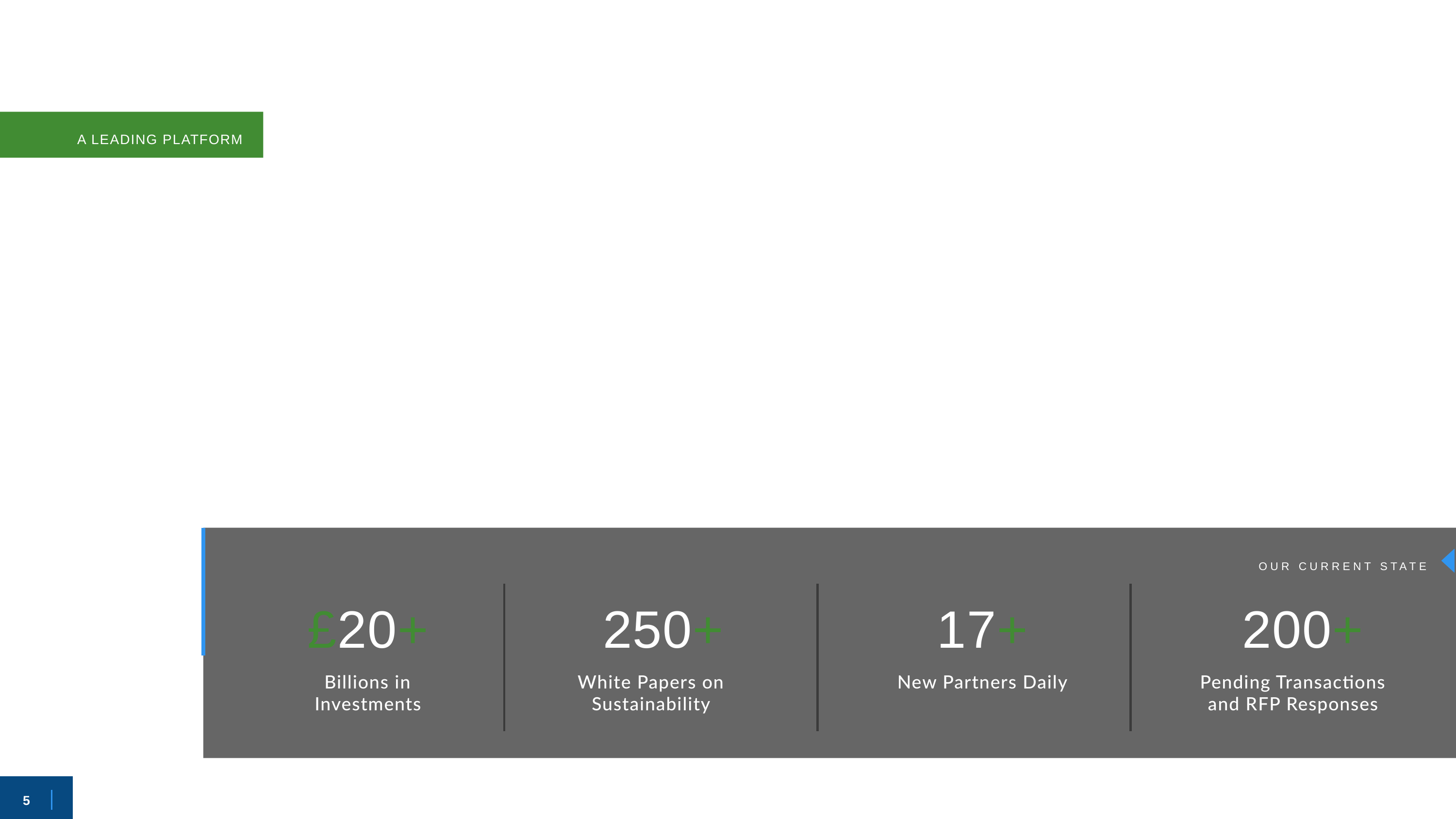

A LEADING PLATFORM

Giving the very best of your life to the performance of living only requires a lot of heart and a little decisiveness.

OUR CURRENT STATE

£20+
250+
17+
200+
Billions in Investments
White Papers on Sustainability
New Partners Daily
Pending Transactions and RFP Responses